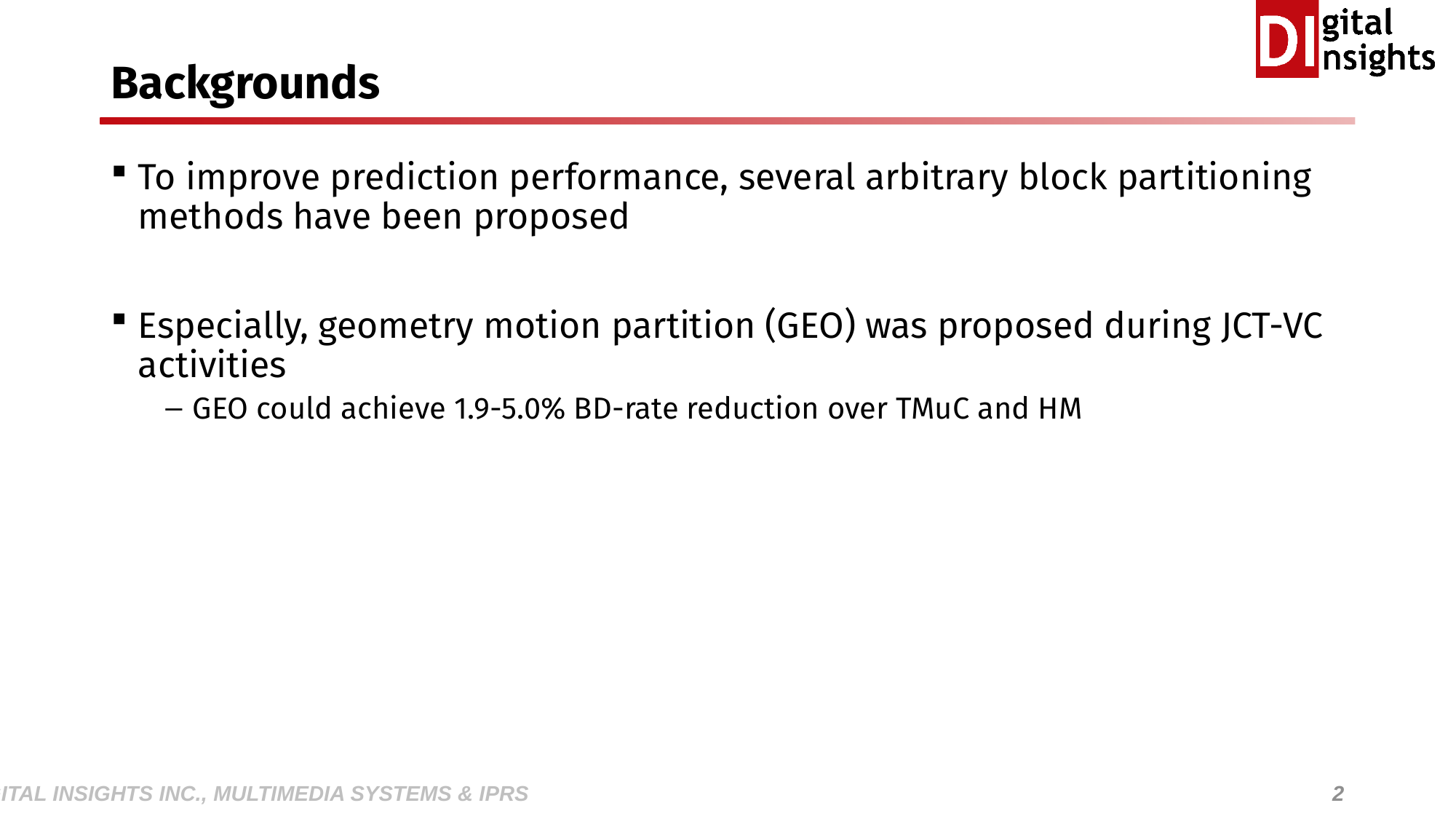

# Backgrounds
To improve prediction performance, several arbitrary block partitioning methods have been proposed

Especially, geometry motion partition (GEO) was proposed during JCT-VC activities
GEO could achieve 1.9-5.0% BD-rate reduction over TMuC and HM

2